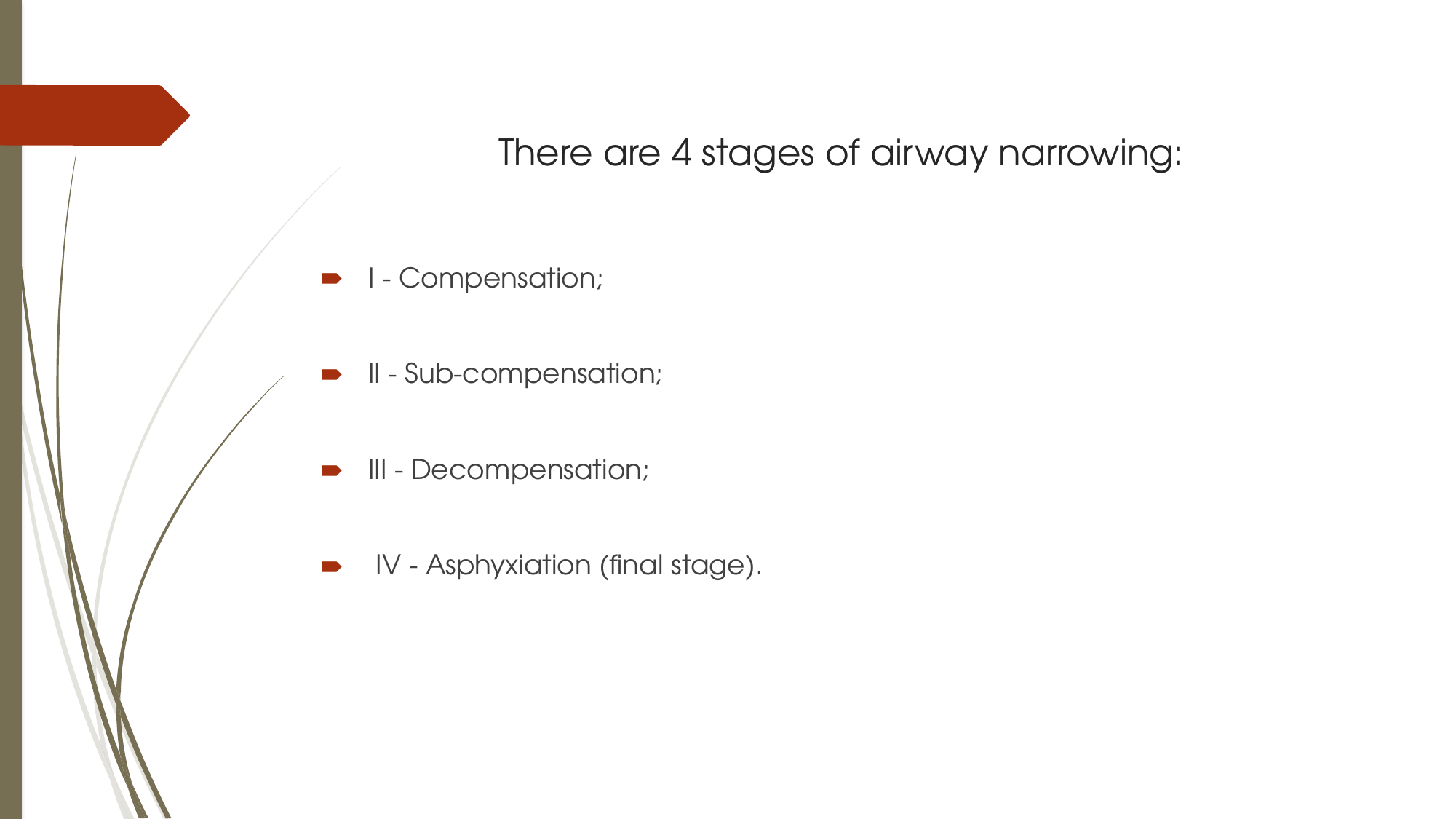

There are 4 stages of airway narrowing:
 I - Compensation;

 II - Sub-compensation;

 III - Decompensation;

  IV - Asphyxiation (final stage).